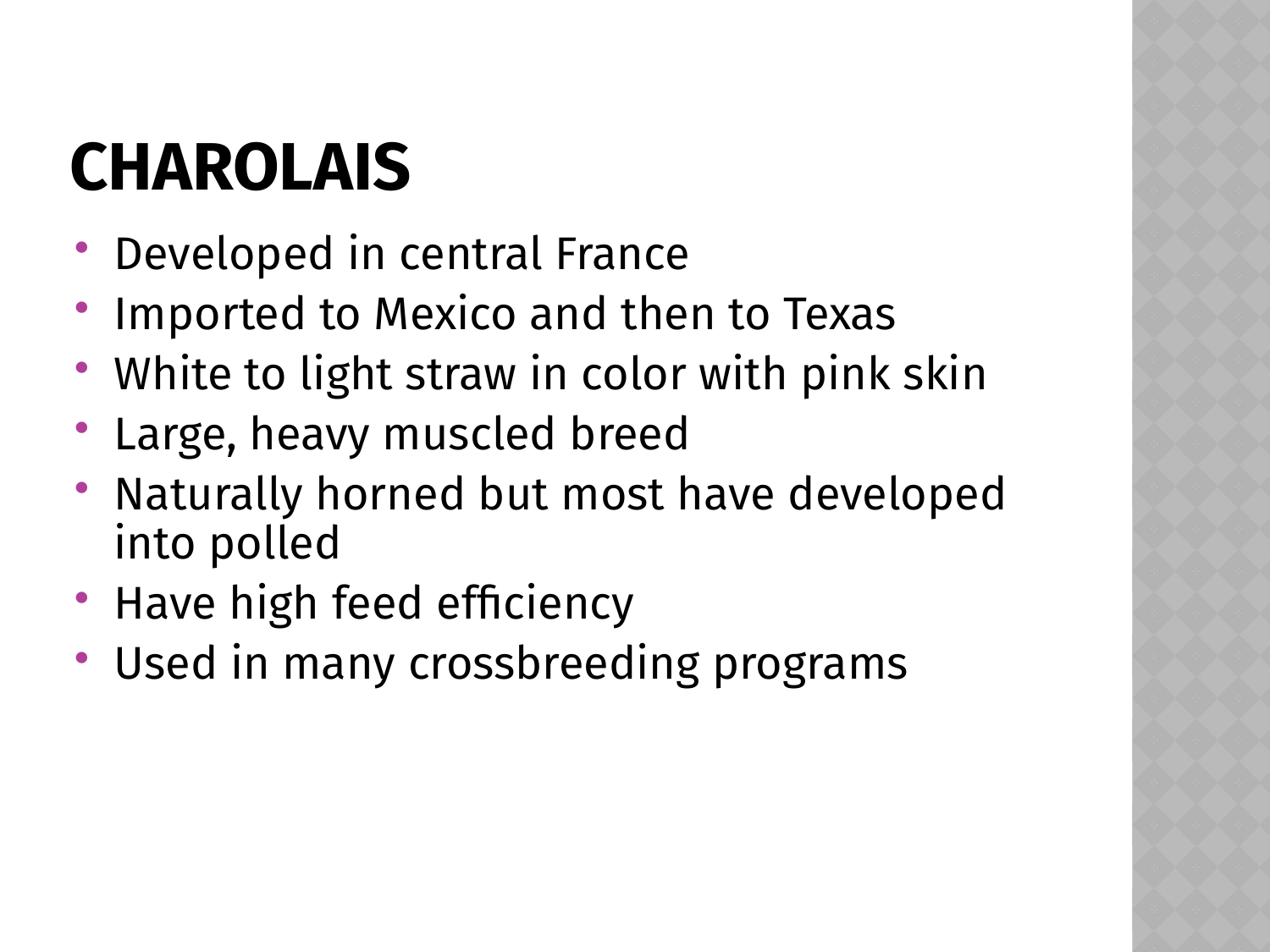

# Charolais
Developed in central France
Imported to Mexico and then to Texas
White to light straw in color with pink skin
Large, heavy muscled breed
Naturally horned but most have developed into polled
Have high feed efficiency
Used in many crossbreeding programs